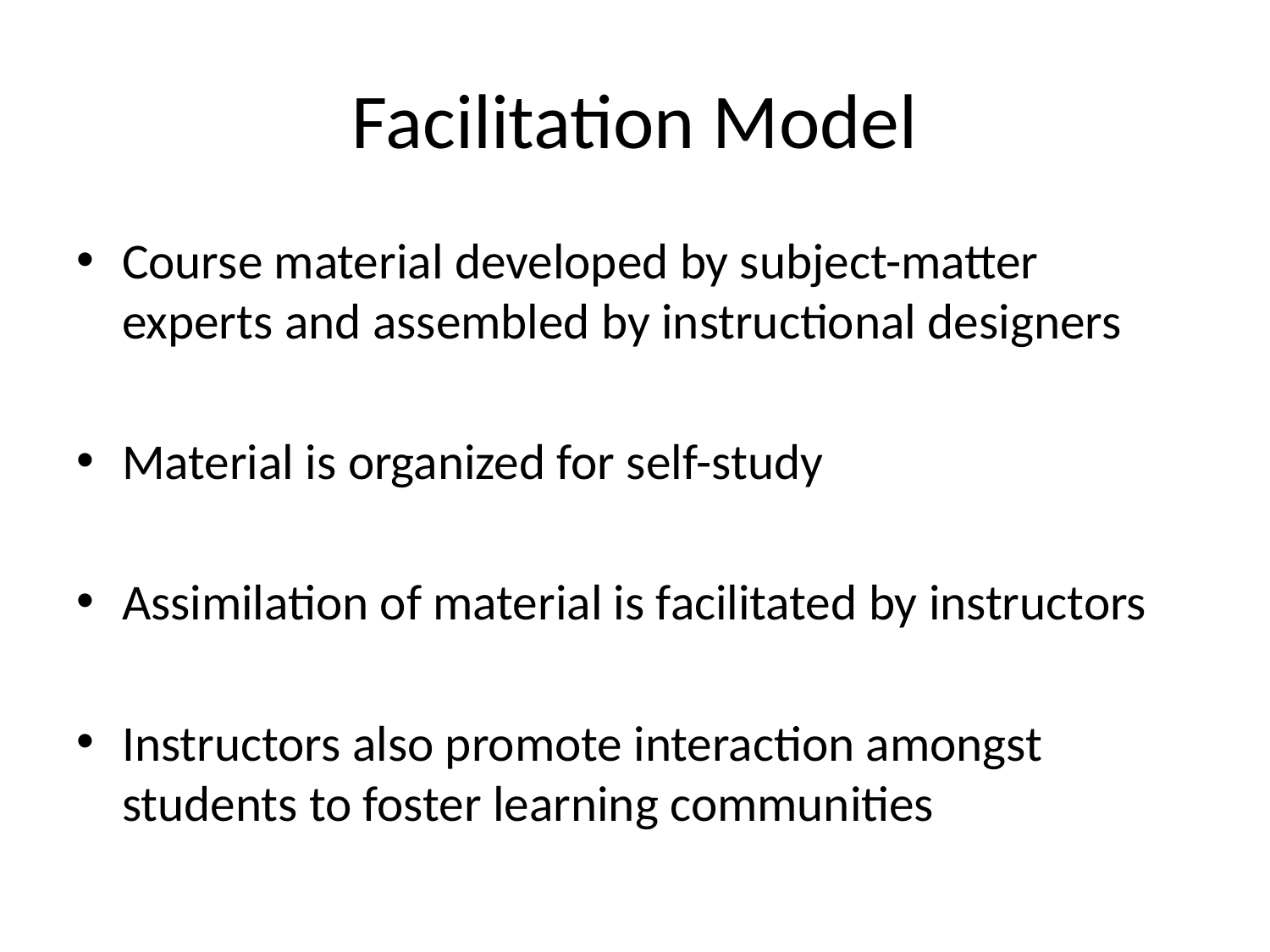

# Facilitation Model
Course material developed by subject-matter experts and assembled by instructional designers

Material is organized for self-study

Assimilation of material is facilitated by instructors

Instructors also promote interaction amongst students to foster learning communities